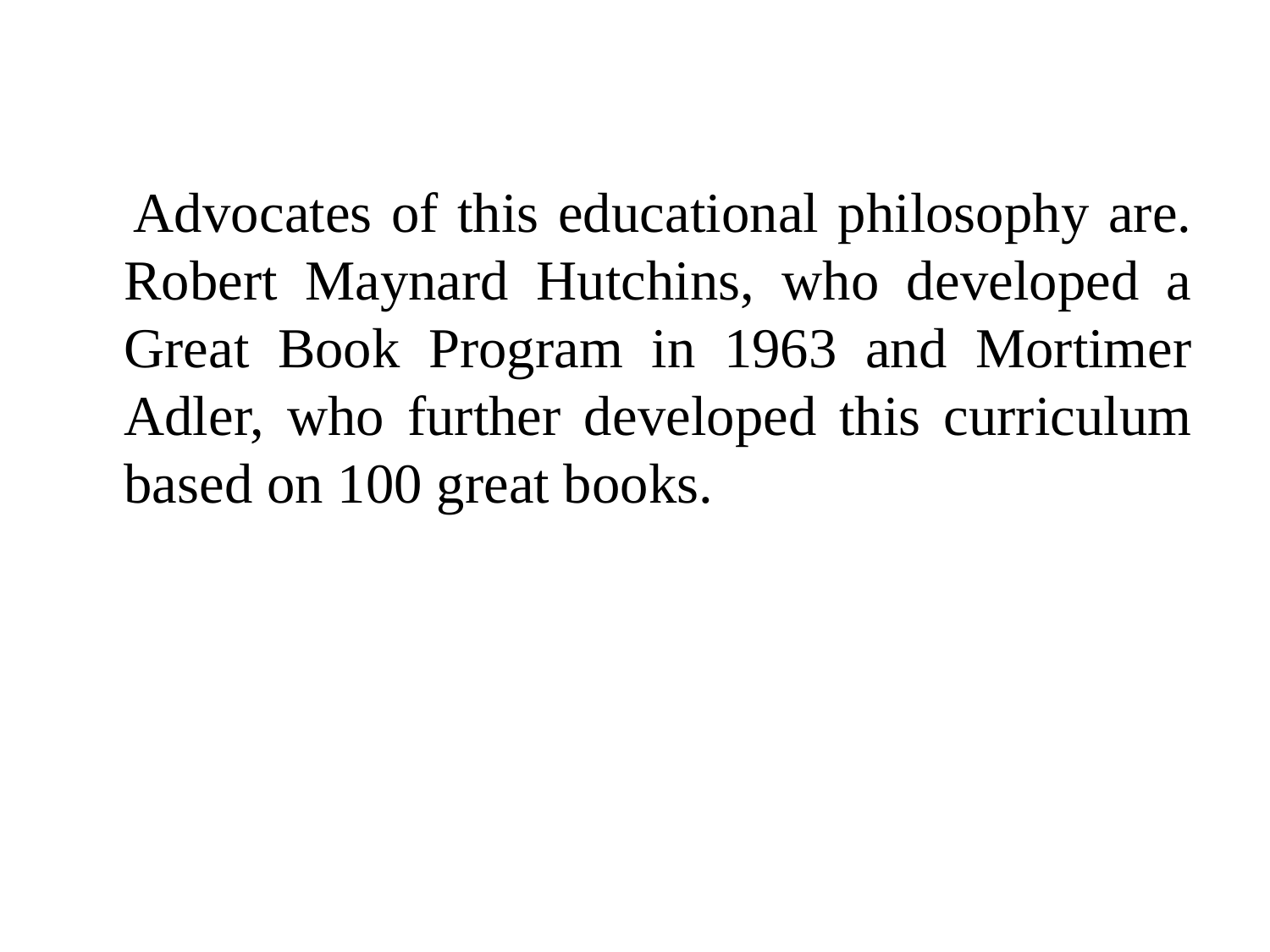

#
   Advocates of this educational philosophy are. Robert Maynard Hutchins, who developed a Great Book Program in 1963 and Mortimer Adler, who further developed this curriculum based on 100 great books.